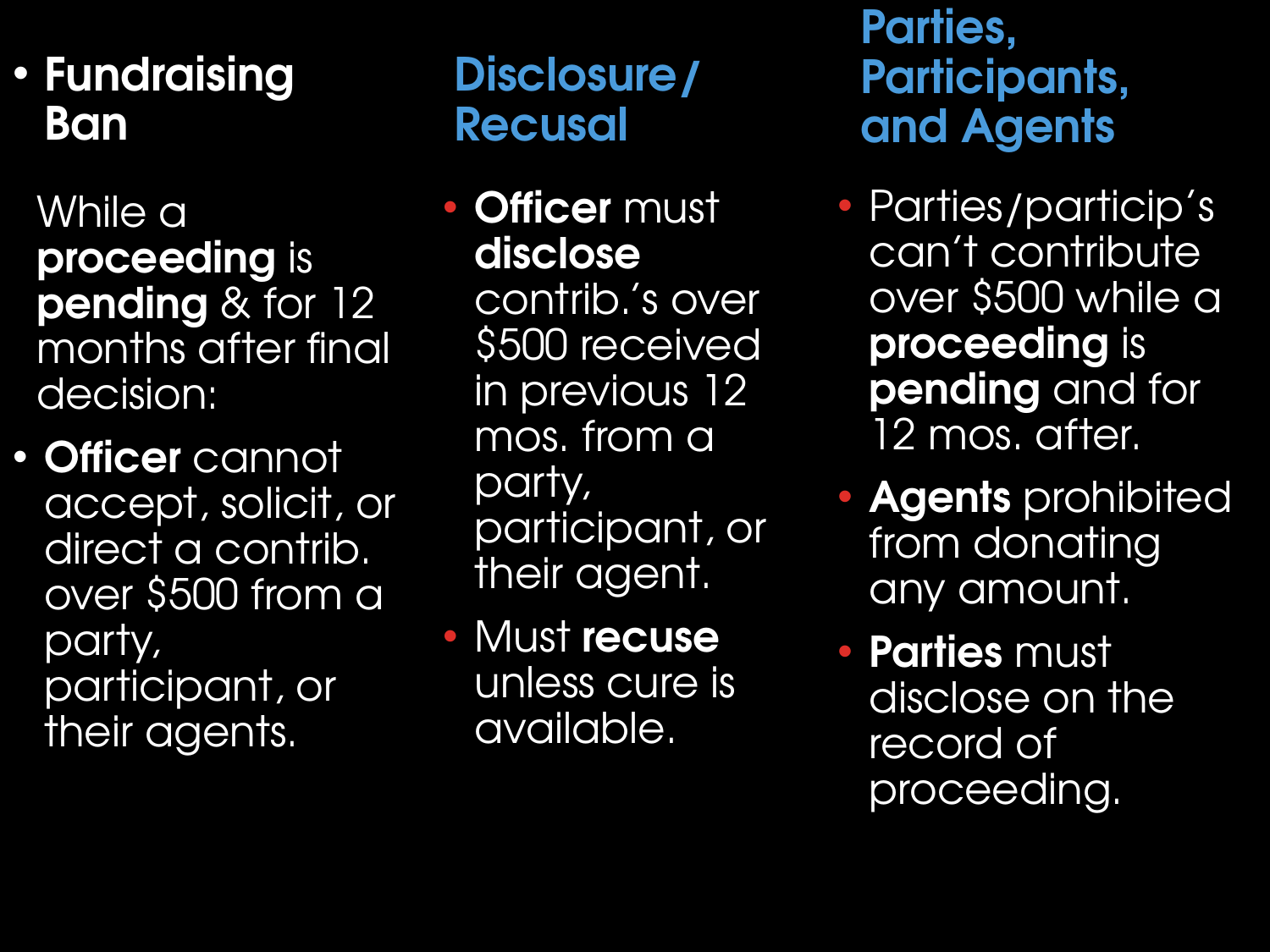

Disclosure/ Recusal
Fundraising Ban
Parties, Participants, and Agents
Parties/particip’s can’t contribute over $500 while a proceeding is pending and for 12 mos. after.
Agents prohibited from donating any amount.
Parties must disclose on the record of proceeding.

Officer must disclose contrib.’s over $500 received in previous 12 mos. from a party, participant, or their agent.
Must recuse unless cure is available.

While a proceeding is pending & for 12 months after final decision:
Officer cannot accept, solicit, or direct a contrib. over $500 from a party, participant, or their agents.